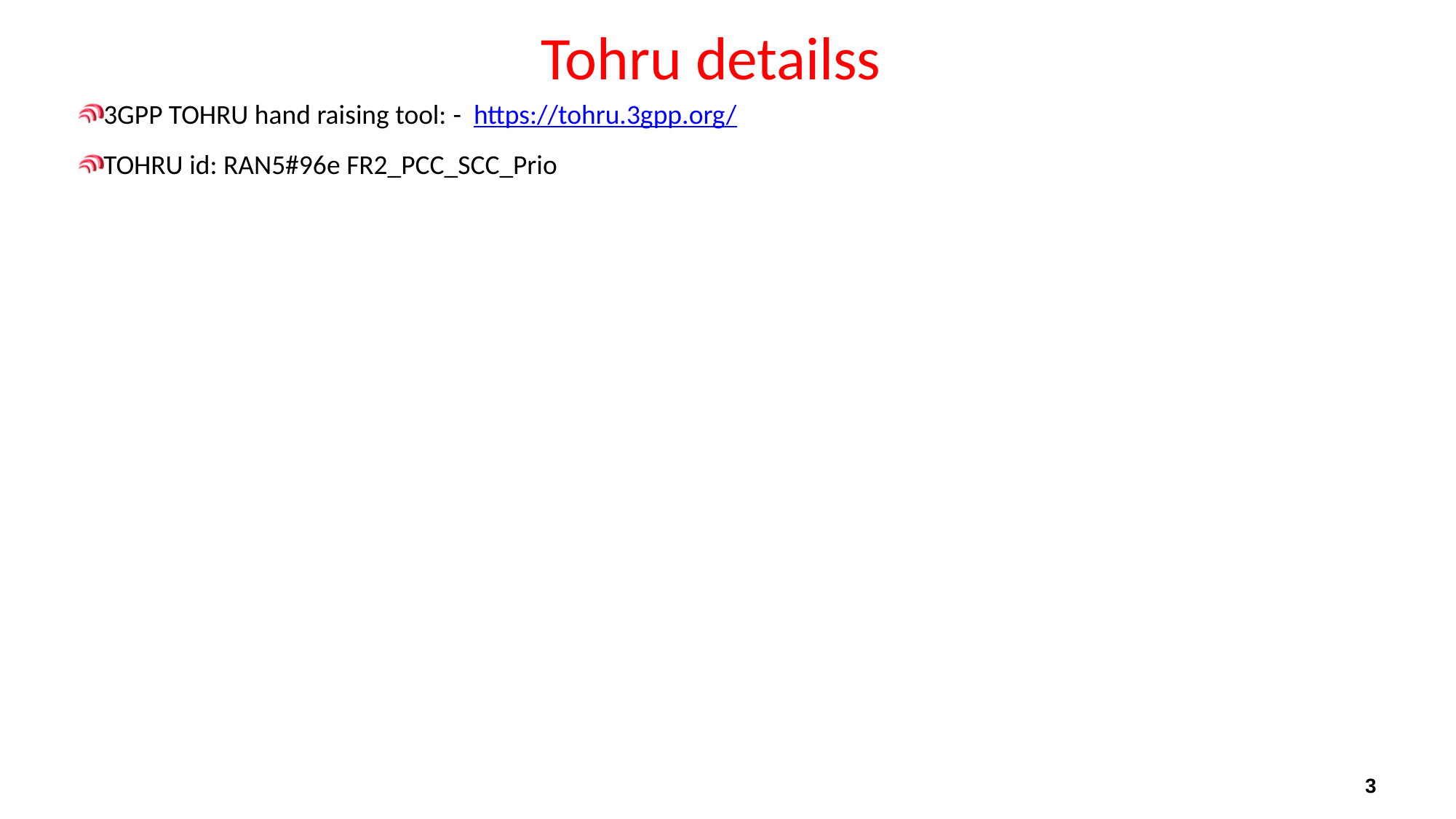

# Tohru detailss
3GPP TOHRU hand raising tool: -  https://tohru.3gpp.org/
TOHRU id: RAN5#96e FR2_PCC_SCC_Prio